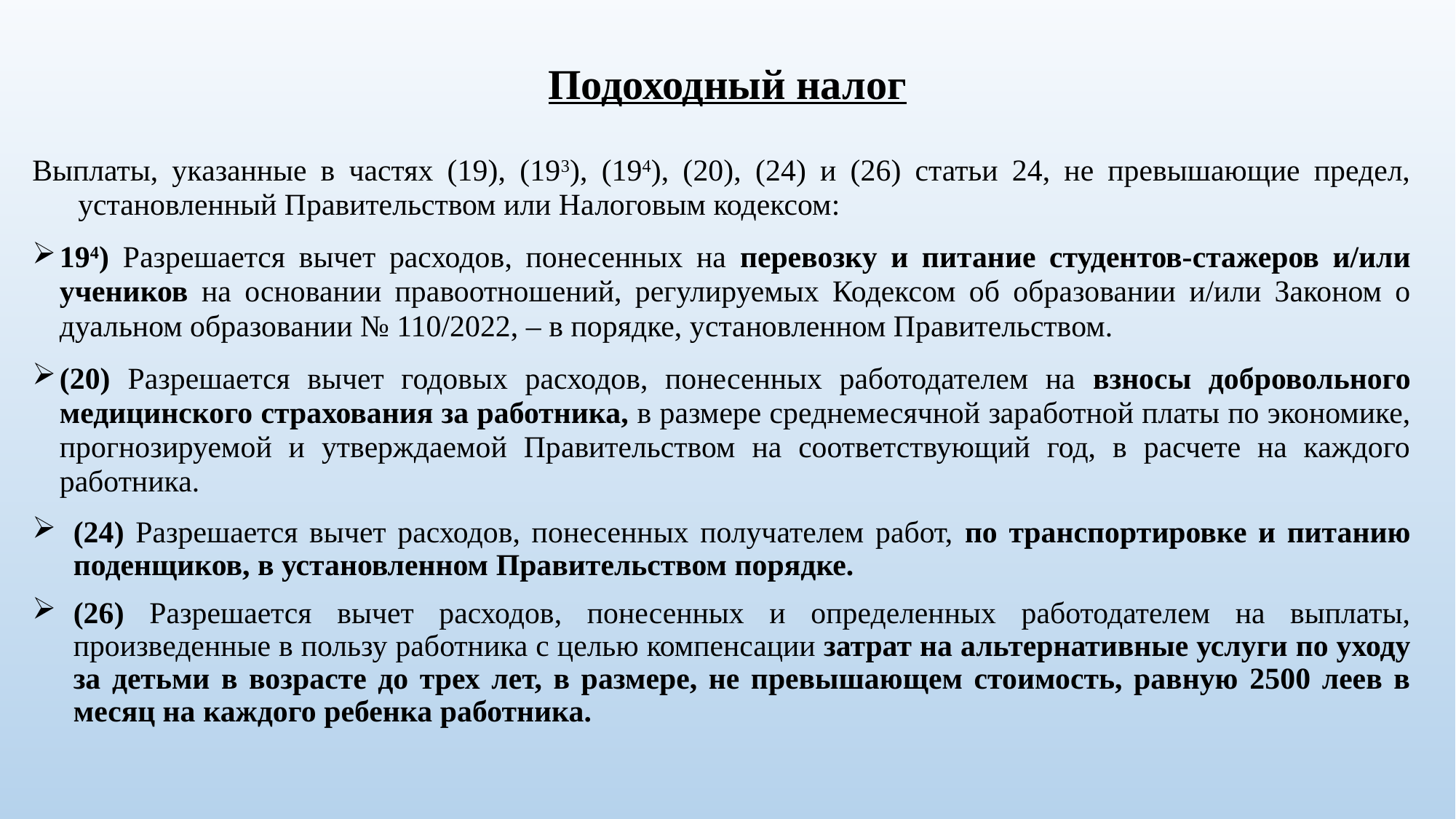

# Подоходный налог
Выплаты, указанные в частях (19), (193), (194), (20), (24) и (26) статьи 24, не превышающие предел, установленный Правительством или Налоговым кодексом:
194) Разрешается вычет расходов, понесенных на перевозку и питание студентов-стажеров и/или учеников на основании правоотношений, регулируемых Кодексом об образовании и/или Законом о дуальном образовании № 110/2022, – в порядке, установленном Правительством.
(20) Разрешается вычет годовых расходов, понесенных работодателем на взносы добровольного медицинского страхования за работника, в размере среднемесячной заработной платы по экономике, прогнозируемой и утверждаемой Правительством на соответствующий год, в расчете на каждого работника.
(24) Разрешается вычет расходов, понесенных получателем работ, по транспортировке и питанию поденщиков, в установленном Правительством порядке.
(26) Разрешается вычет расходов, понесенных и определенных работодателем на выплаты, произведенные в пользу работника с целью компенсации затрат на альтернативные услуги по уходу за детьми в возрасте до трех лет, в размере, не превышающем стоимость, равную 2500 леев в месяц на каждого ребенка работника.